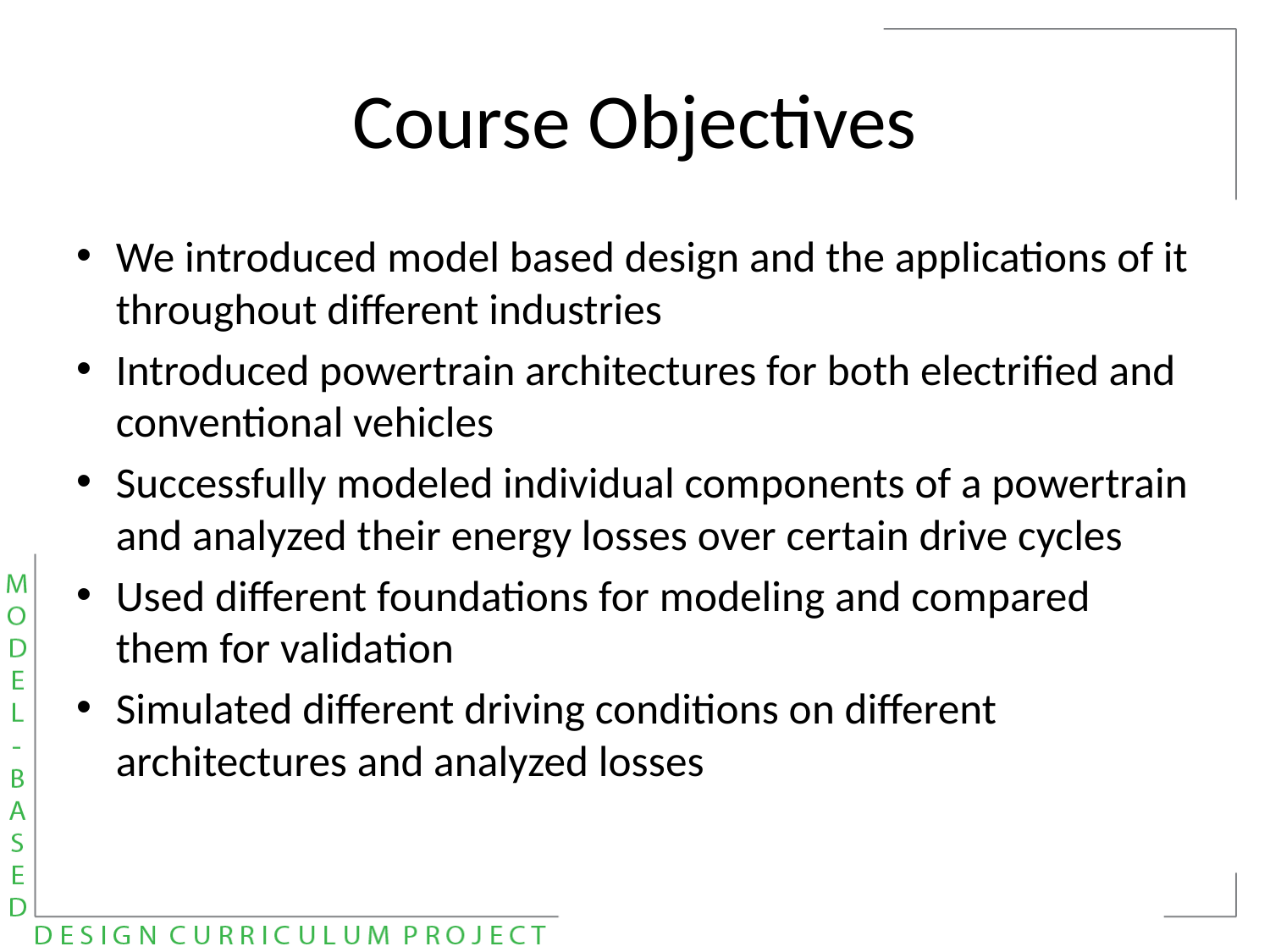

# Course Objectives
We introduced model based design and the applications of it throughout different industries
Introduced powertrain architectures for both electrified and conventional vehicles
Successfully modeled individual components of a powertrain and analyzed their energy losses over certain drive cycles
Used different foundations for modeling and compared them for validation
Simulated different driving conditions on different architectures and analyzed losses